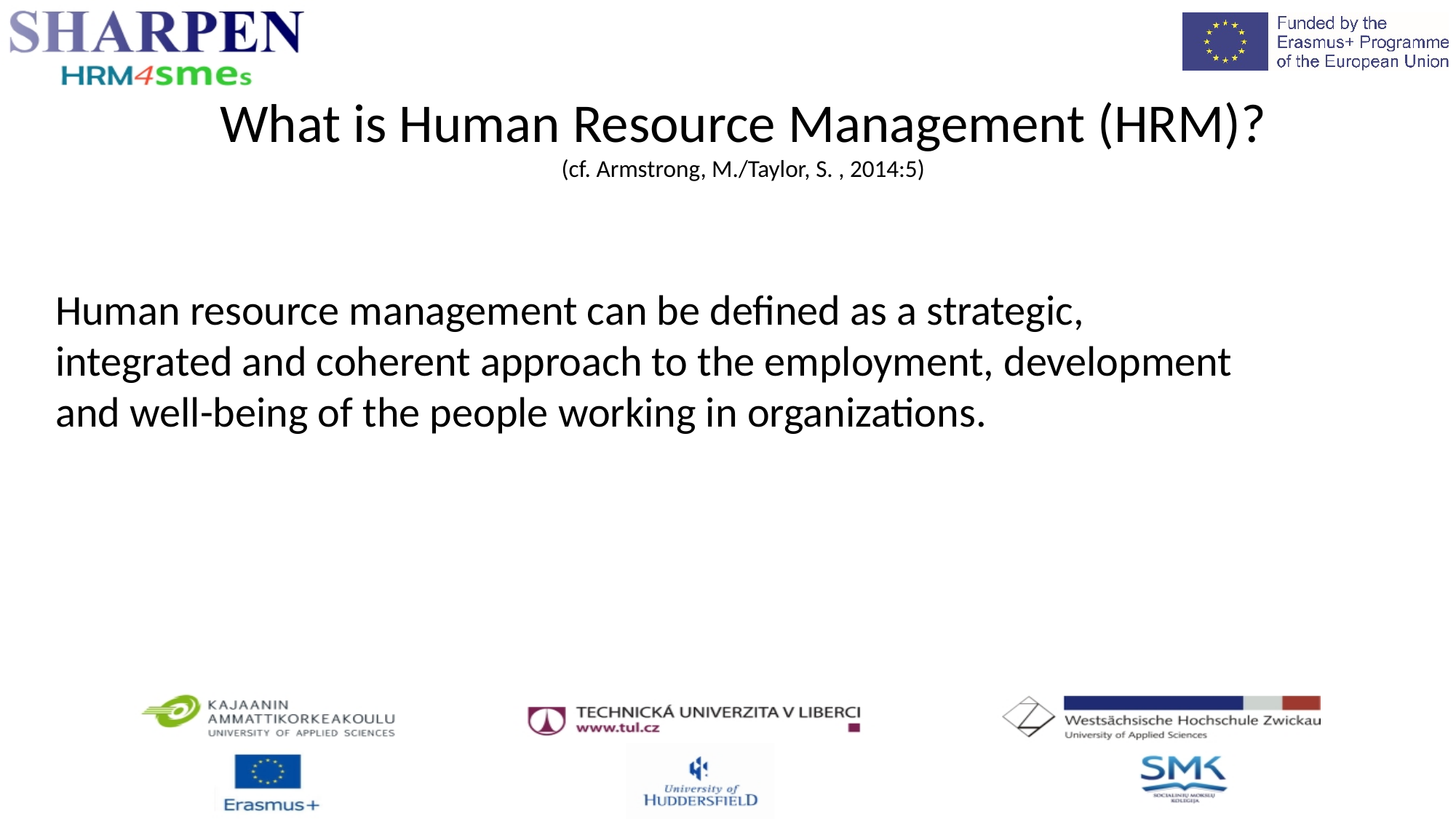

What is Human Resource Management (HRM)?
(cf. Armstrong, M./Taylor, S. , 2014:5)

Human resource management can be defined as a strategic, integrated and coherent approach to the employment, development and well-being of the people working in organizations.